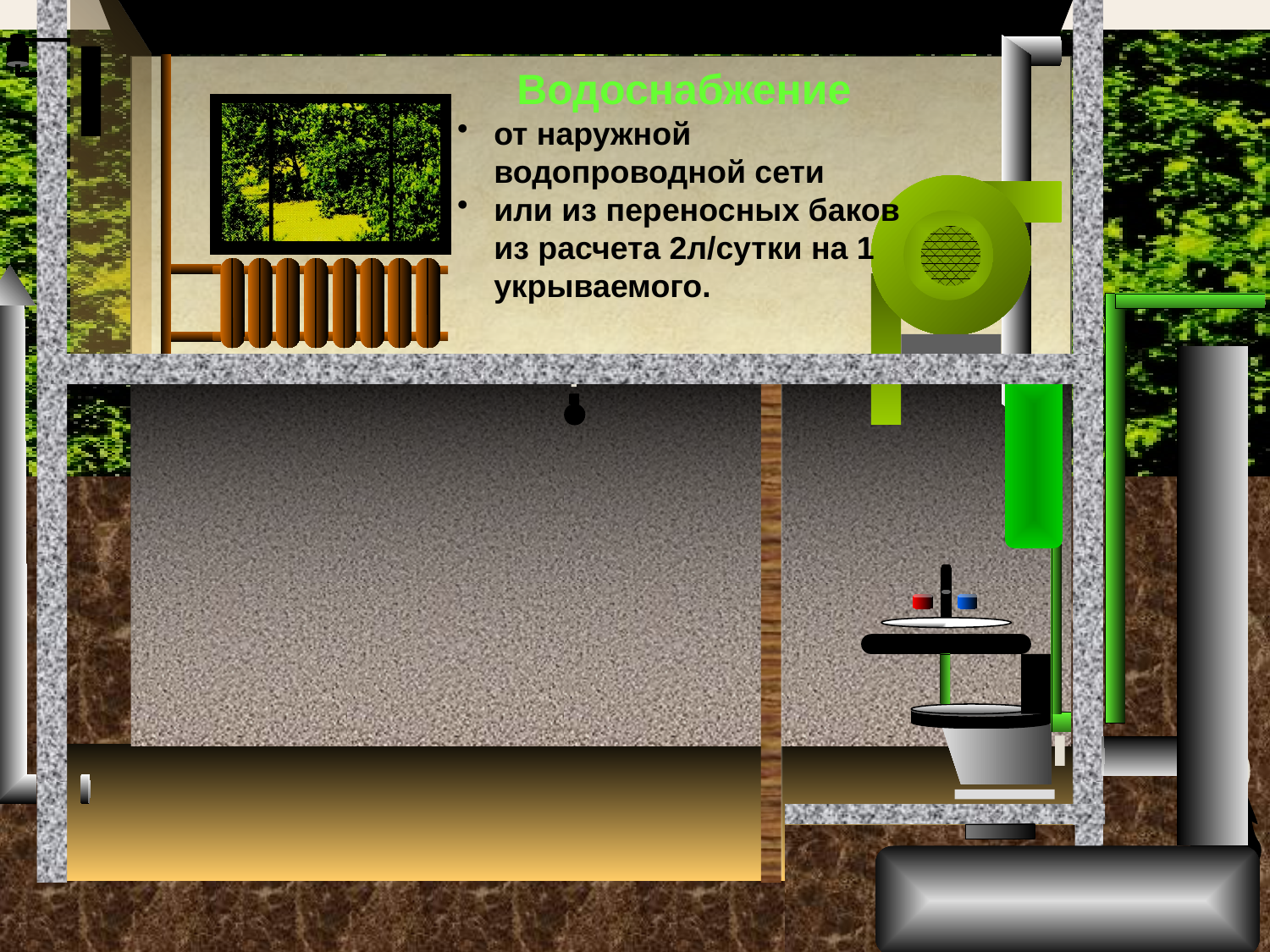

Водоснабжение
от наружной водопроводной сети
или из переносных баков из расчета 2л/сутки на 1 укрываемого.

Канализование
со сбросом сточных вод в канализационную систему.
при отсутствии сетей канализации
устройство выгребов с возможностью очистки ассенизационным транспортом, емкость резервуара из расчета  2л/сутки на 1 укрываемого.

48